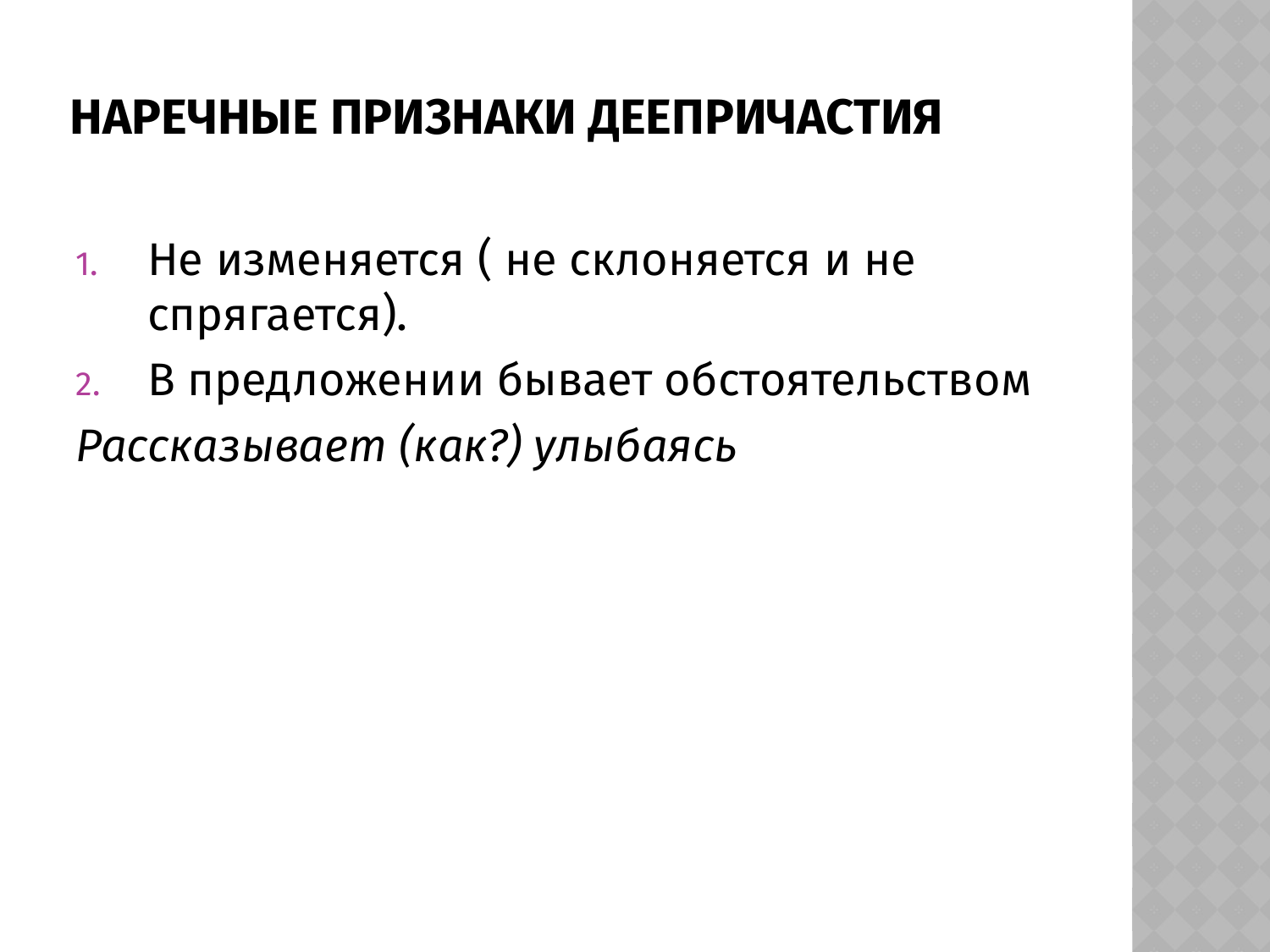

# Наречные признаки деепричастия
Не изменяется ( не склоняется и не спрягается).
В предложении бывает обстоятельством
Рассказывает (как?) улыбаясь